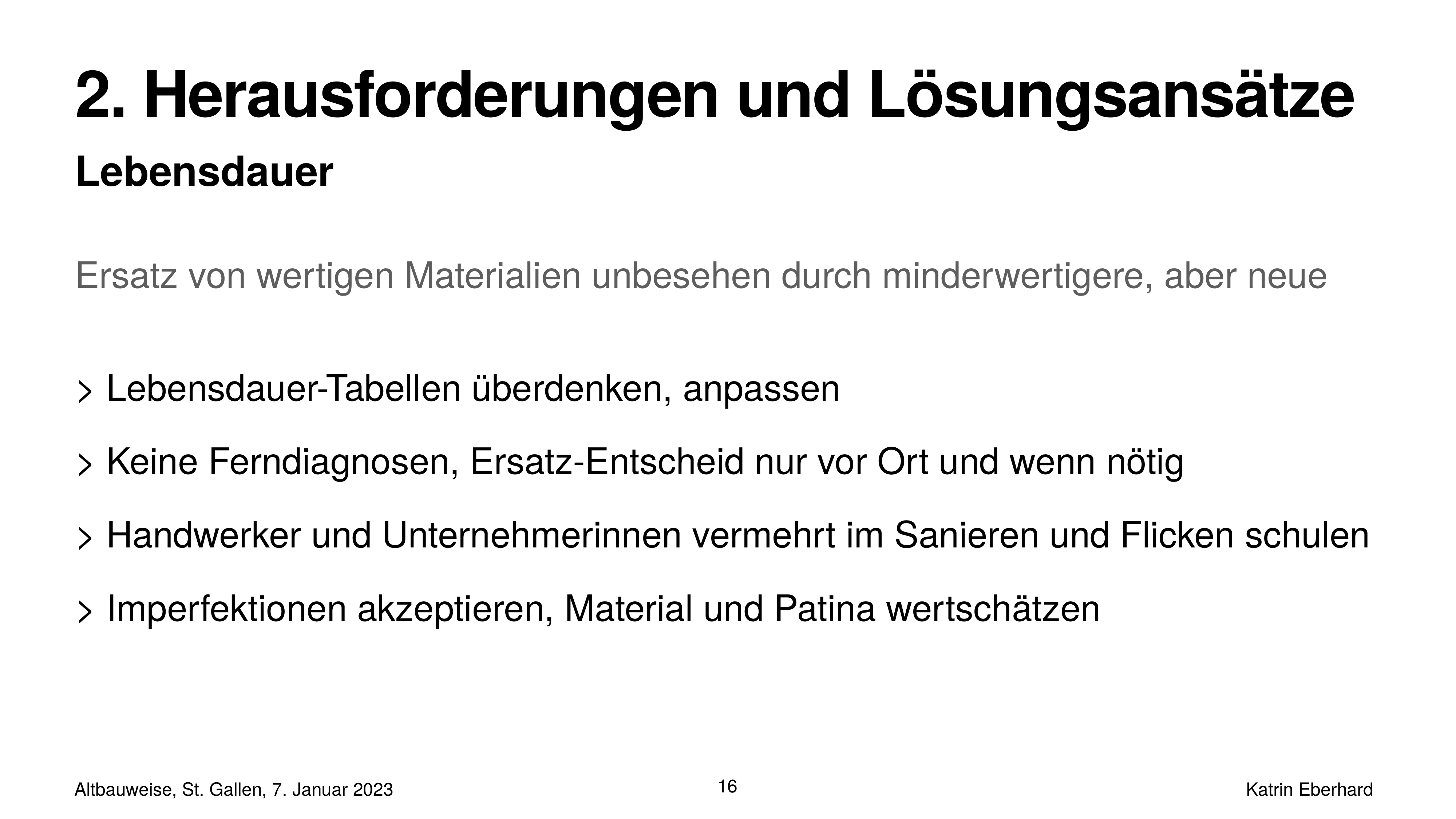

# 2. Herausforderungen und Lösungsansätze
Lebensdauer
Ersatz von wertigen Materialien unbesehen durch minderwertigere, aber neue
> Lebensdauer-Tabellen überdenken, anpassen
> Keine Ferndiagnosen, Ersatz-Entscheid nur vor Ort und wenn nötig
> Handwerker und Unternehmerinnen vermehrt im Sanieren und Flicken schulen
> Imperfektionen akzeptieren, Material und Patina wertschätzen
Altbauweise, St. Gallen, 7. Januar 2023                                                                                                                                                                        Katrin Eberhard
16